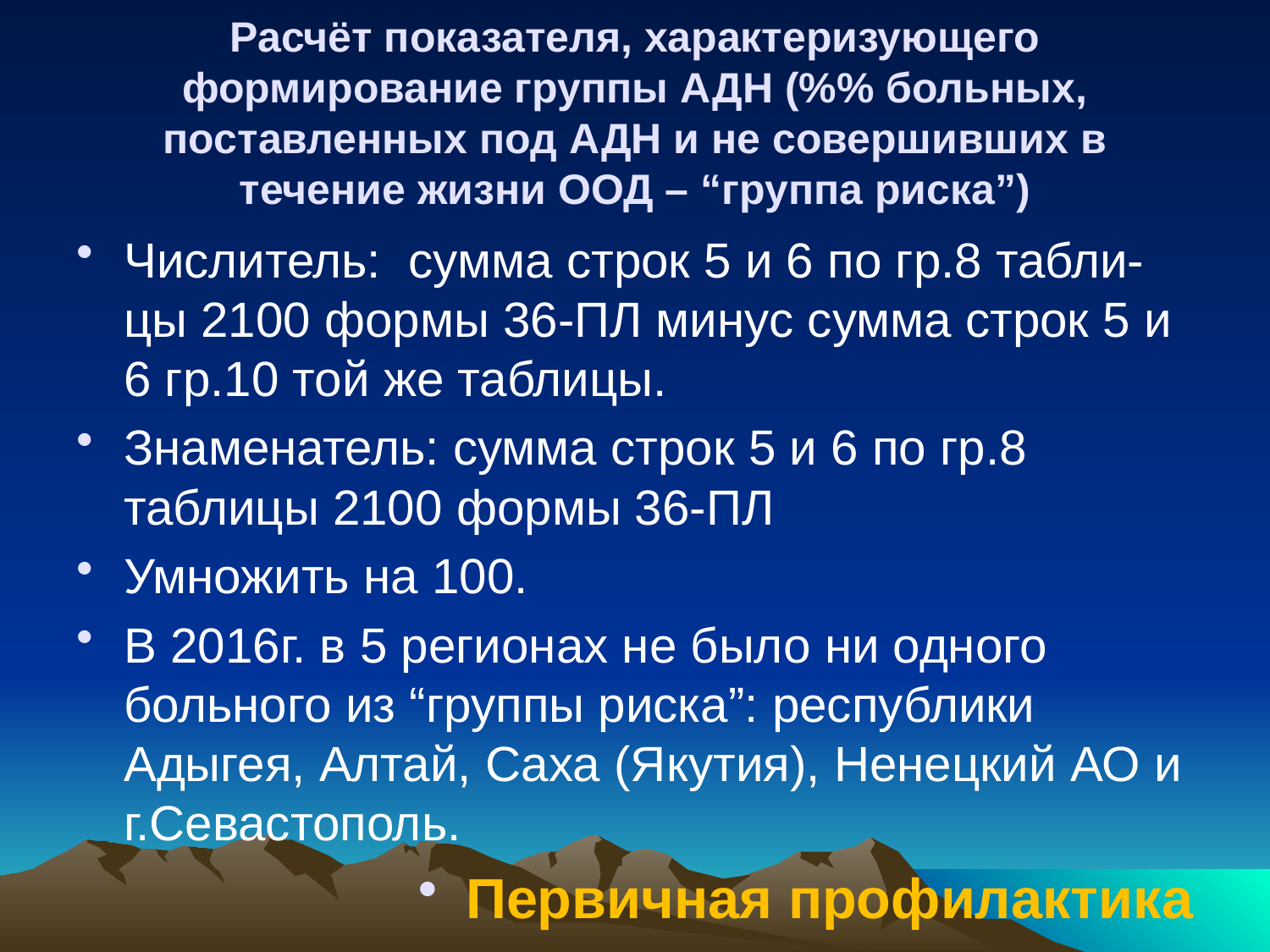

# Расчёт показателя, характеризующего формирование группы АДН (%% больных, поставленных под АДН и не совершивших в течение жизни ООД – “группа риска”)
Числитель:  сумма строк 5 и 6 по гр.8 табли-цы 2100 формы 36-ПЛ минус сумма строк 5 и 6 гр.10 той же таблицы.
Знаменатель: сумма строк 5 и 6 по гр.8 таблицы 2100 формы 36-ПЛ
Умножить на 100.
В 2016г. в 5 регионах не было ни одного больного из “группы риска”: республики Адыгея, Алтай, Саха (Якутия), Ненецкий АО и г.Севастополь.
Первичная профилактика